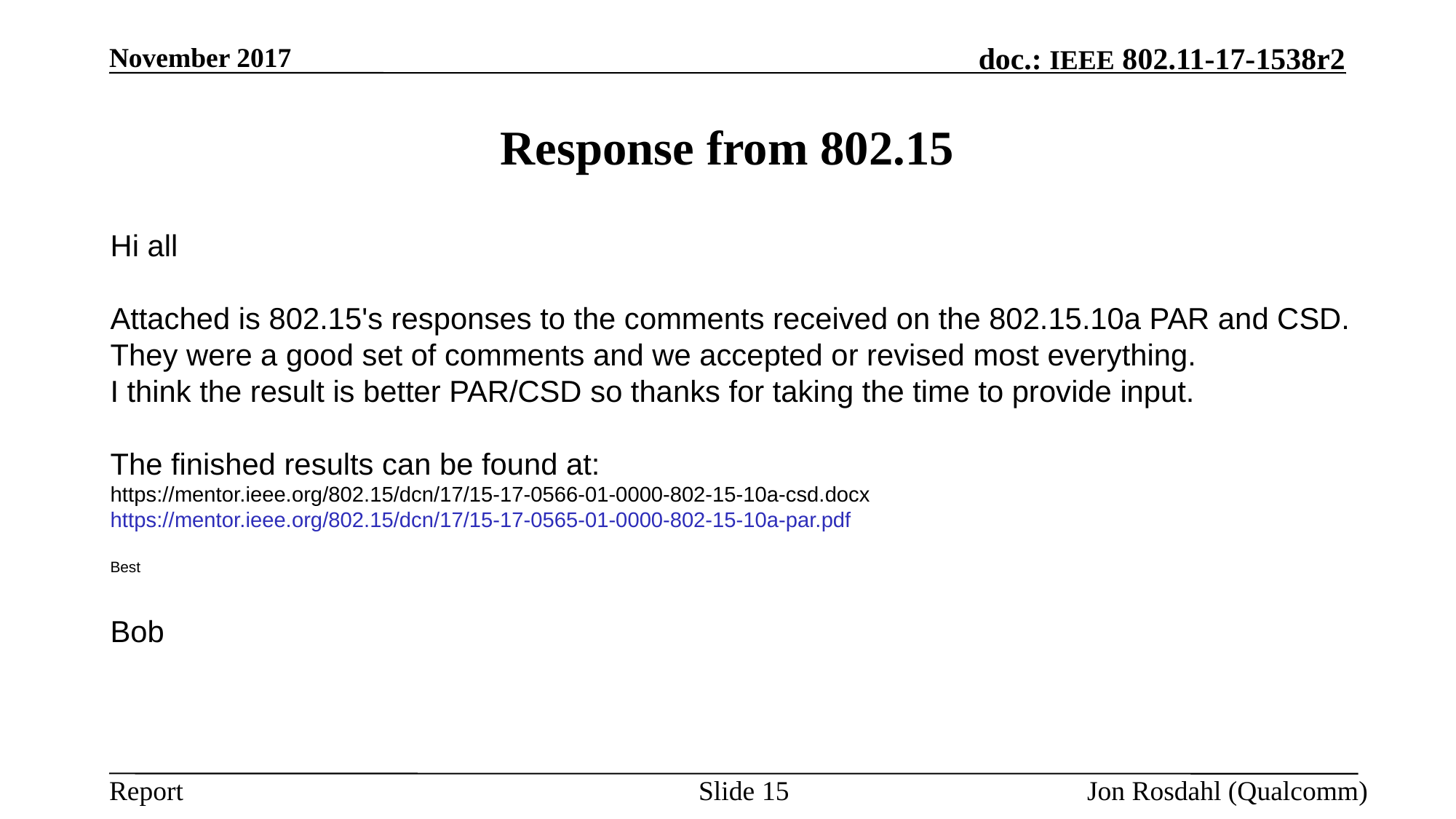

November 2017
# Response from 802.15
Hi all
Attached is 802.15's responses to the comments received on the 802.15.10a PAR and CSD.
They were a good set of comments and we accepted or revised most everything.
I think the result is better PAR/CSD so thanks for taking the time to provide input.
 
The finished results can be found at:
https://mentor.ieee.org/802.15/dcn/17/15-17-0566-01-0000-802-15-10a-csd.docx
https://mentor.ieee.org/802.15/dcn/17/15-17-0565-01-0000-802-15-10a-par.pdf
Best
Bob
Slide 15
Jon Rosdahl (Qualcomm)